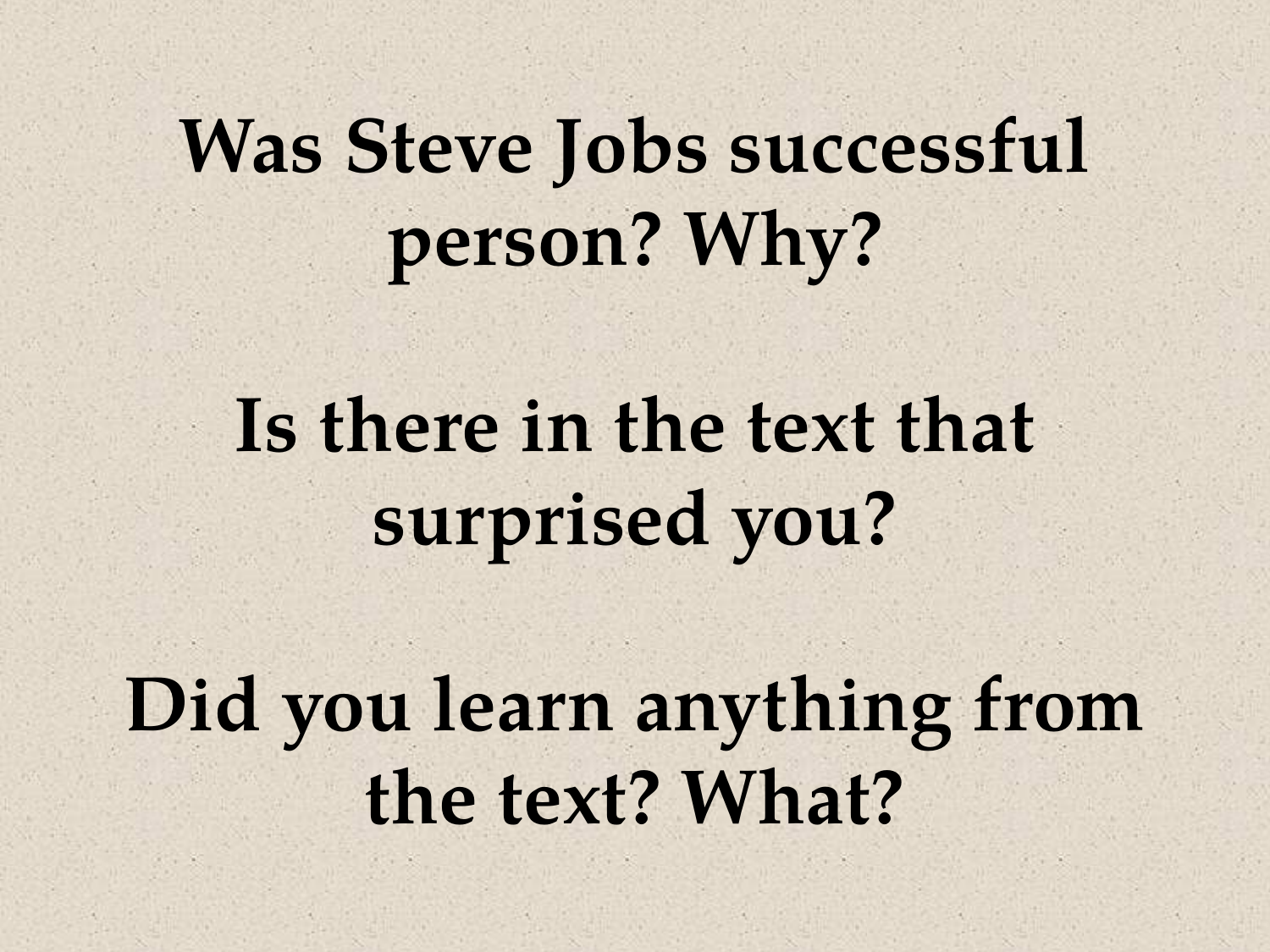

# Was Steve Jobs successful person? Why? Is there in the text that surprised you? Did you learn anything from the text? What?